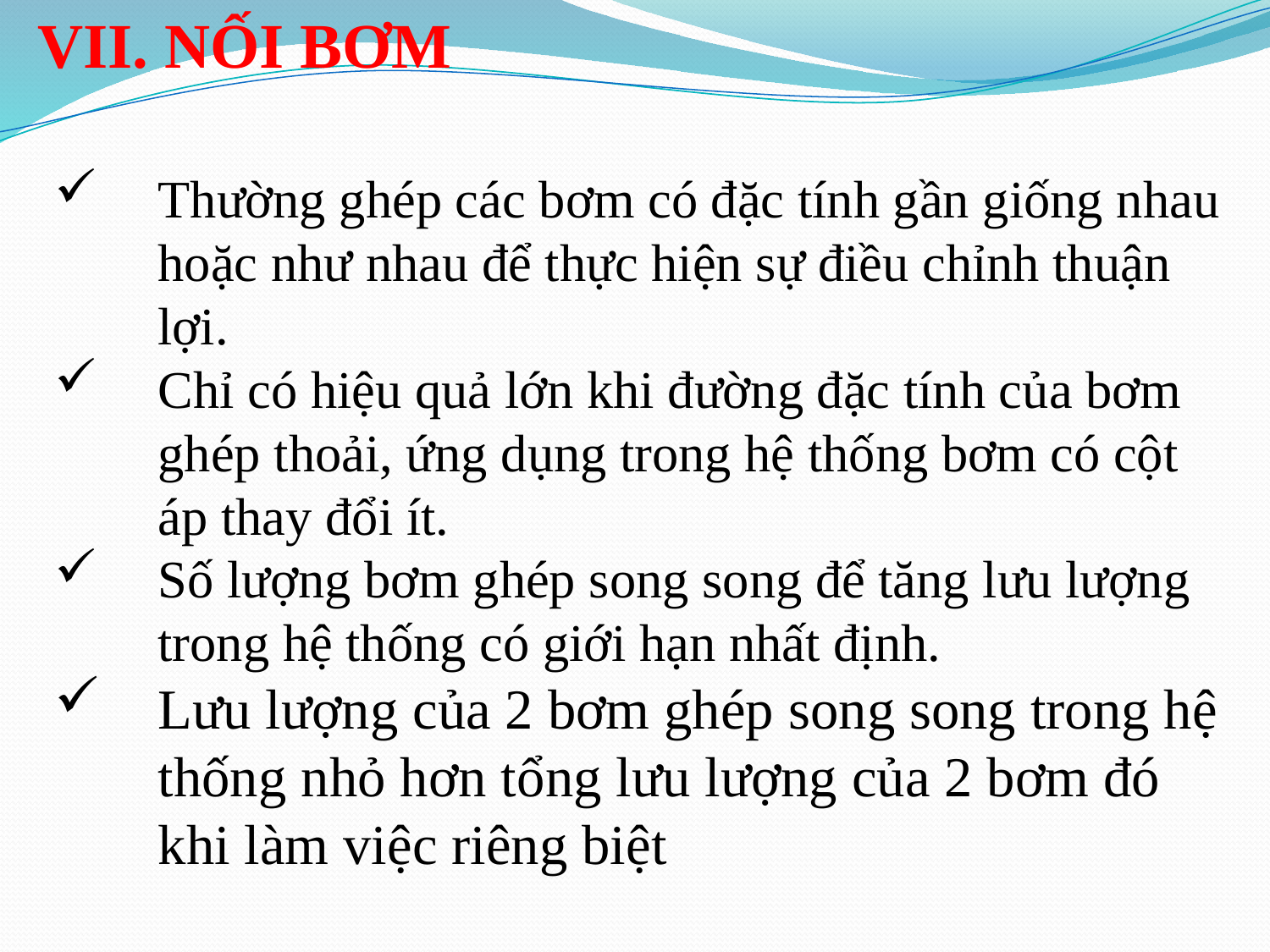

VII. NỐI BƠM
Thường ghép các bơm có đặc tính gần giống nhau hoặc như nhau để thực hiện sự điều chỉnh thuận lợi.
Chỉ có hiệu quả lớn khi đường đặc tính của bơm ghép thoải, ứng dụng trong hệ thống bơm có cột áp thay đổi ít.
Số lượng bơm ghép song song để tăng lưu lượng trong hệ thống có giới hạn nhất định.
Lưu lượng của 2 bơm ghép song song trong hệ thống nhỏ hơn tổng lưu lượng của 2 bơm đó khi làm việc riêng biệt